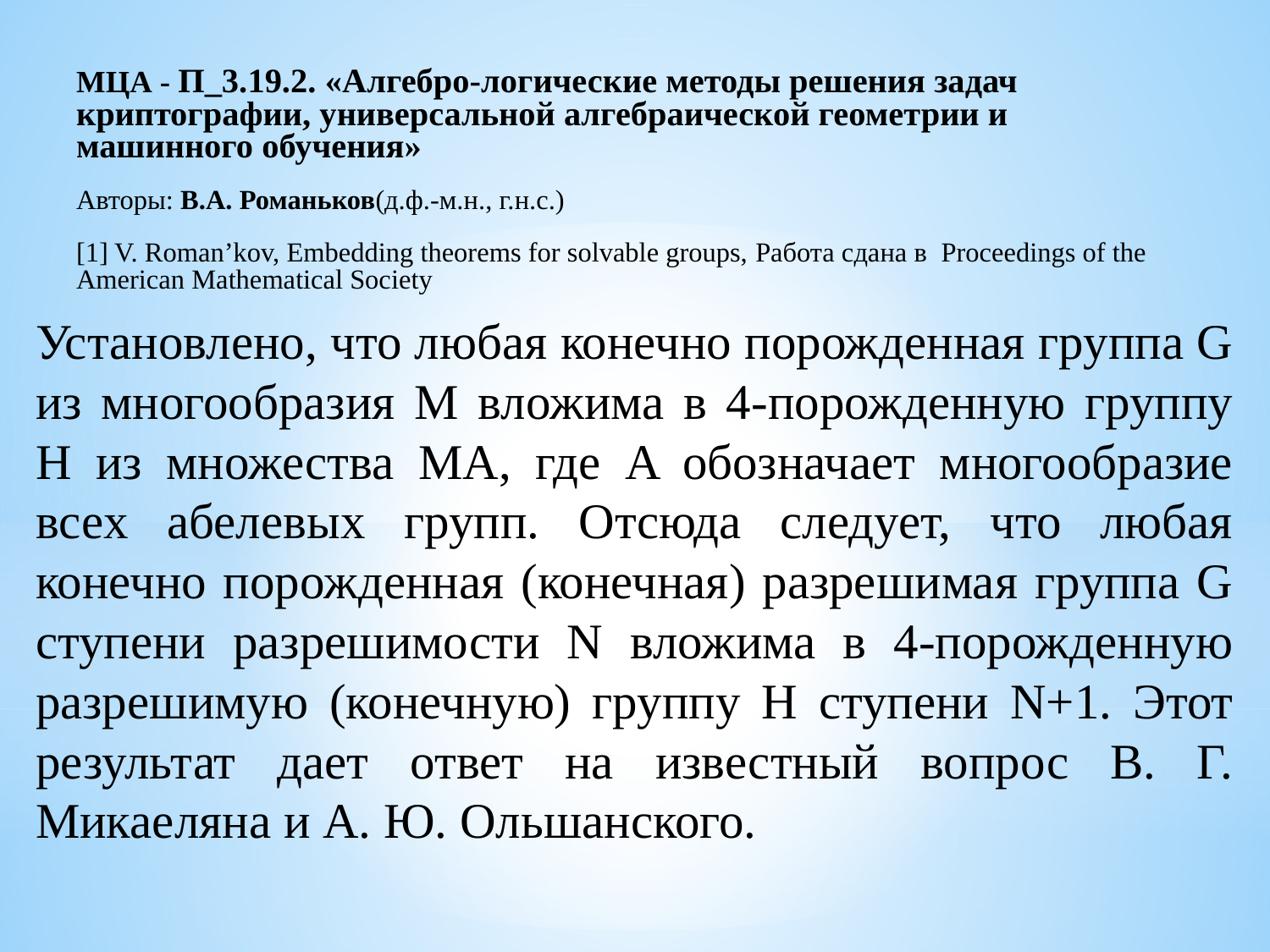

МЦА - П_3.19.2. «Алгебро-логические методы решения задач криптографии, универсальной алгебраической геометрии и машинного обучения»
Авторы: В.А. Романьков(д.ф.-м.н., г.н.с.)

[1] V. Roman’kov, Embedding theorems for solvable groups, Работа сдана в  Proceedings of the American Mathematical Society
Установлено, что любая конечно порожденная группа G из многообразия M вложима в 4-порожденную группу H из множества MA, где A обозначает многообразие всех абелевых групп. Отсюда следует, что любая конечно порожденная (конечная) разрешимая группа G ступени разрешимости N вложима в 4-порожденную разрешимую (конечную) группу H ступени N+1. Этот результат дает ответ на известный вопрос В. Г. Микаеляна и А. Ю. Ольшанского.